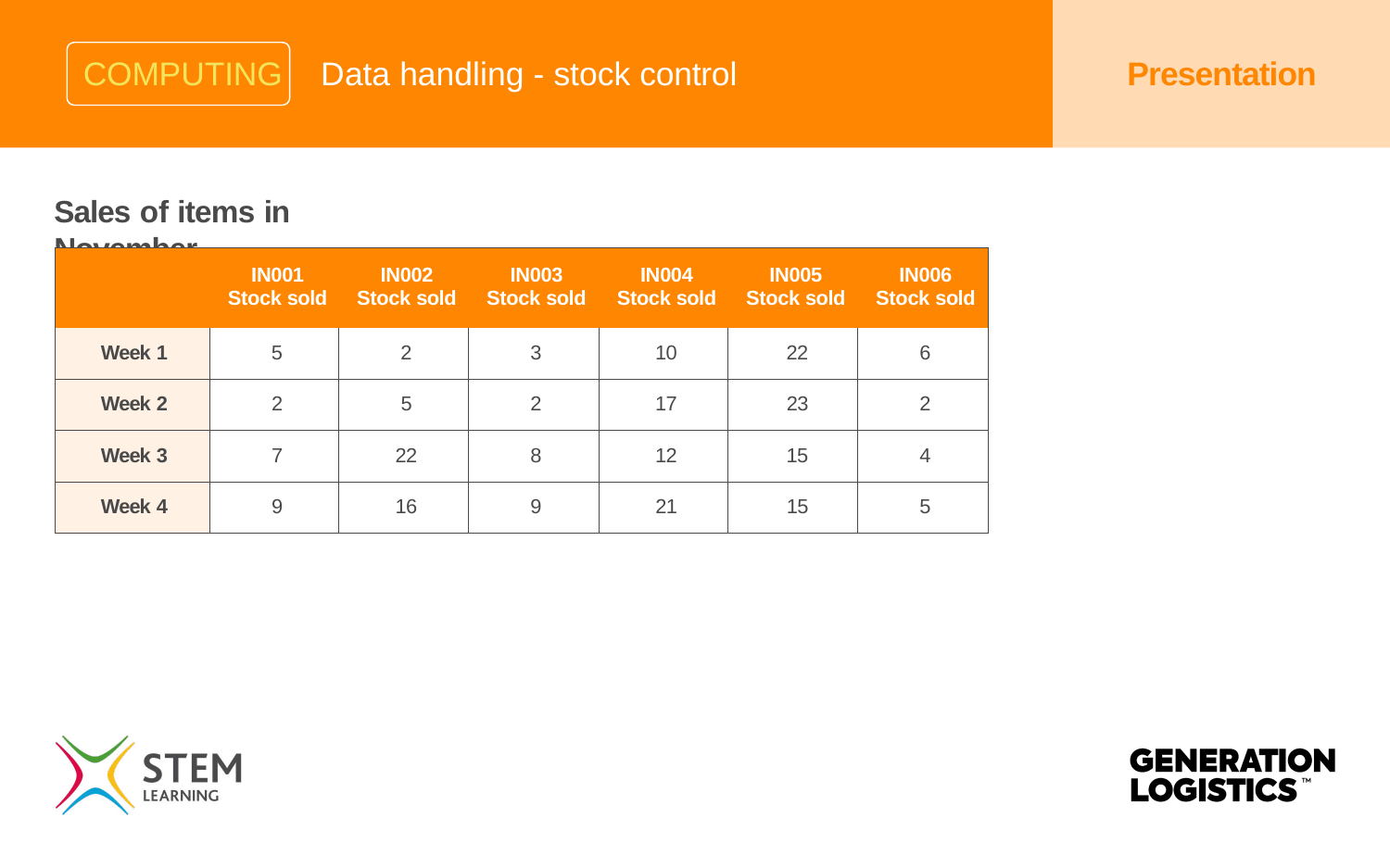

COMPUTING
Data handling - stock control
Presentation
Sales of items in November
|  | IN001 Stock sold | IN002 Stock sold | IN003 Stock sold | IN004 Stock sold | IN005 Stock sold | IN006 Stock sold |
| --- | --- | --- | --- | --- | --- | --- |
| Week 1 | 5 | 2 | 3 | 10 | 22 | 6 |
| Week 2 | 2 | 5 | 2 | 17 | 23 | 2 |
| Week 3 | 7 | 22 | 8 | 12 | 15 | 4 |
| Week 4 | 9 | 16 | 9 | 21 | 15 | 5 |